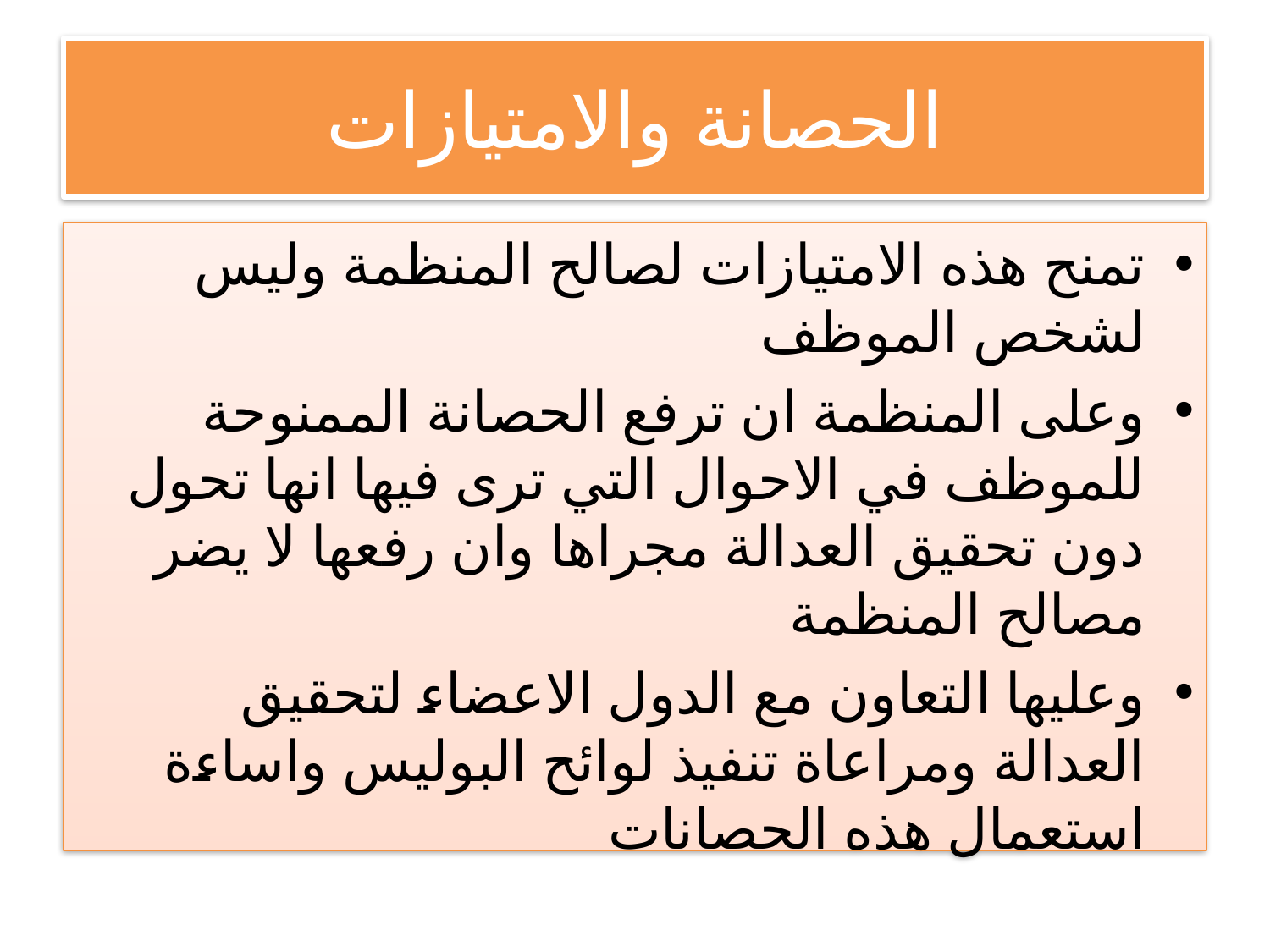

# الحصانة والامتيازات
تمنح هذه الامتيازات لصالح المنظمة وليس لشخص الموظف
وعلى المنظمة ان ترفع الحصانة الممنوحة للموظف في الاحوال التي ترى فيها انها تحول دون تحقيق العدالة مجراها وان رفعها لا يضر مصالح المنظمة
وعليها التعاون مع الدول الاعضاء لتحقيق العدالة ومراعاة تنفيذ لوائح البوليس واساءة استعمال هذه الحصانات